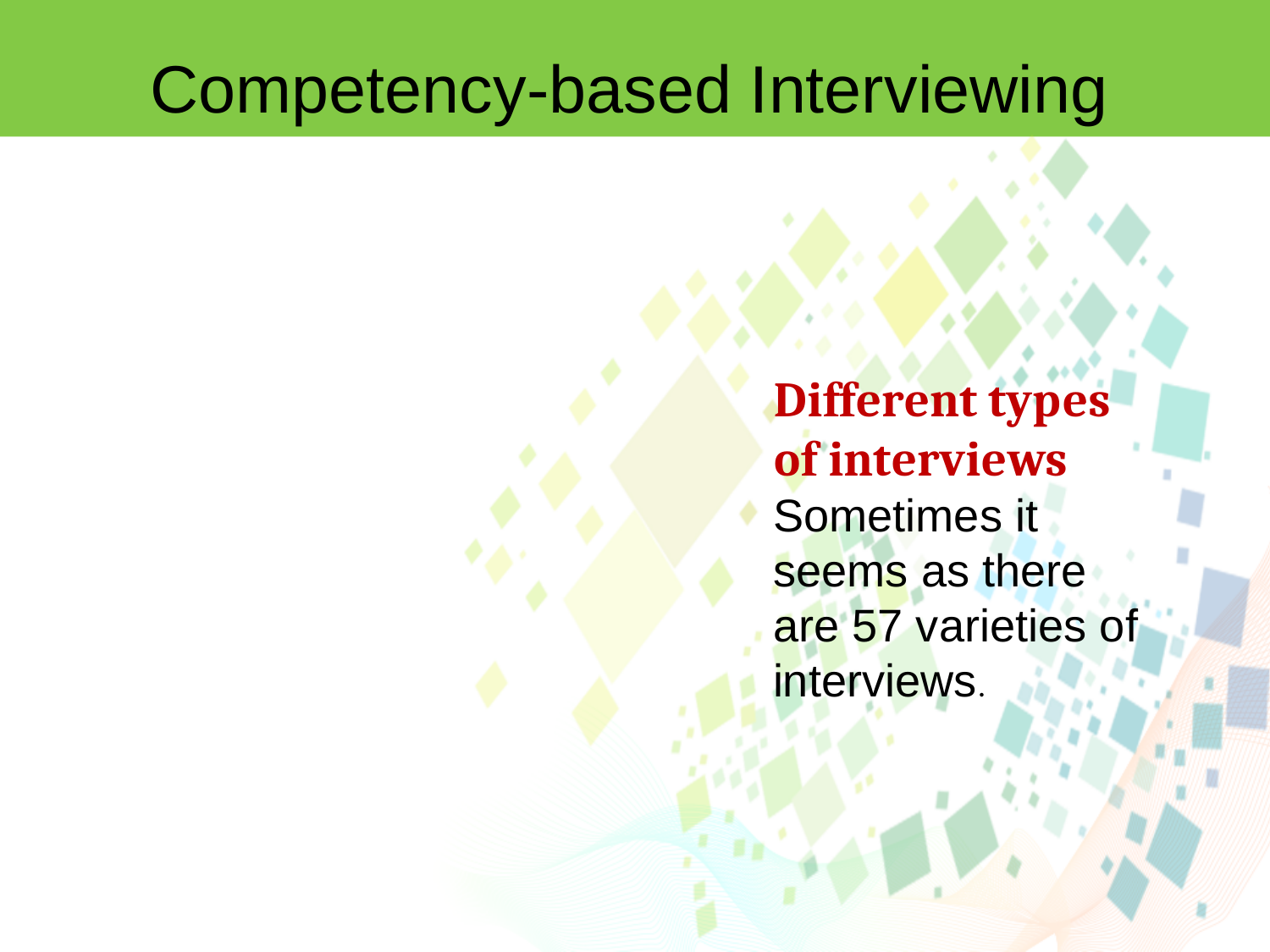

Competency-based Interviewing
Different types of interviews
Sometimes it seems as there are 57 varieties of interviews.